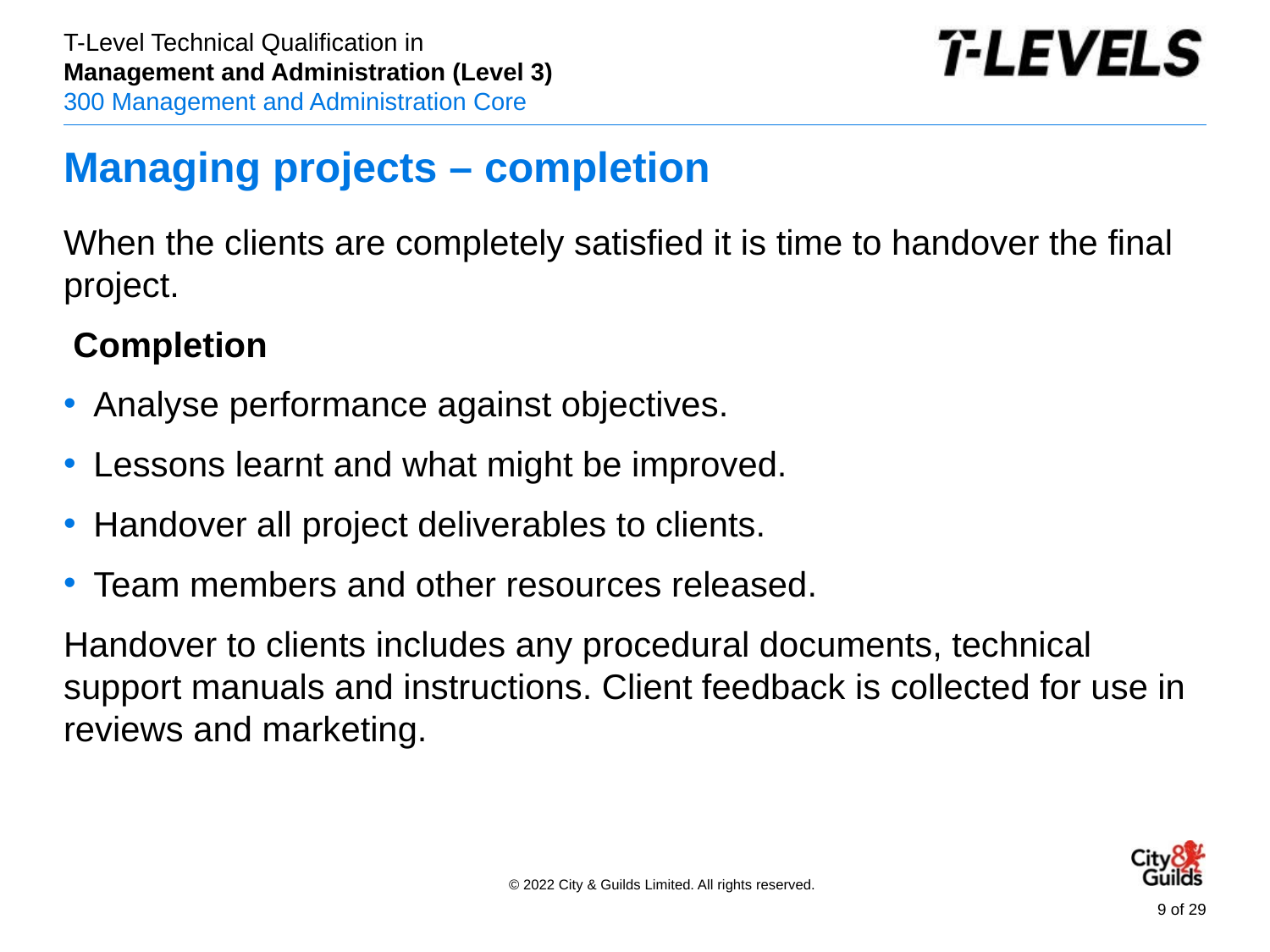

# Managing projects – completion
When the clients are completely satisfied it is time to handover the final project.
 Completion
Analyse performance against objectives.
Lessons learnt and what might be improved.
Handover all project deliverables to clients.
Team members and other resources released.
Handover to clients includes any procedural documents, technical support manuals and instructions. Client feedback is collected for use in reviews and marketing.